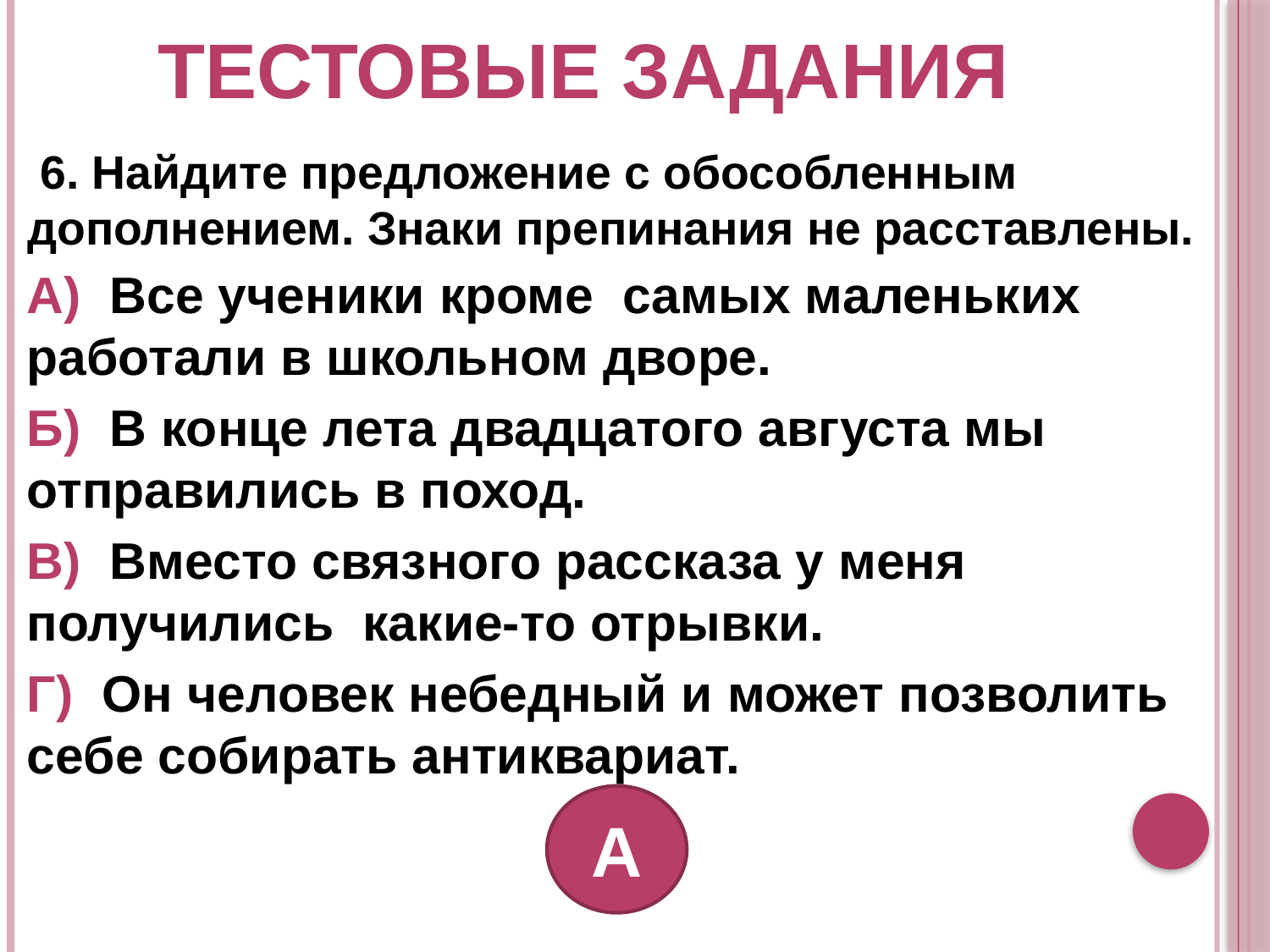

# Тестовые задания
 6. Найдите предложение с обособленным дополнением. Знаки препинания не расставлены.
А)  Все ученики кроме  самых маленьких работали в школьном дворе.
Б)  В конце лета двадцатого августа мы отправились в поход.
В)  Вместо связного рассказа у меня получились  какие-то отрывки.
Г)  Он человек небедный и может позволить себе собирать антиквариат.

А